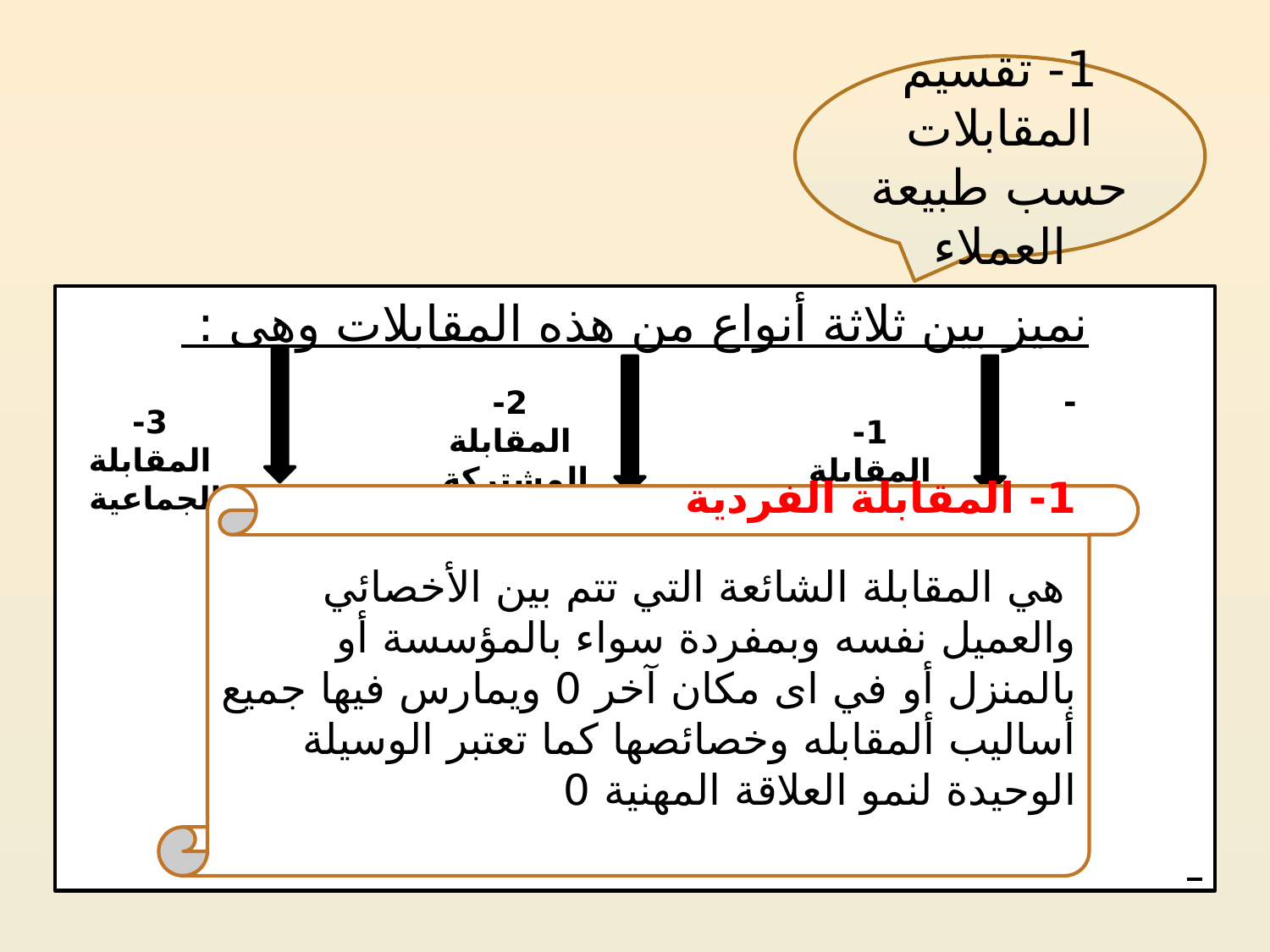

1- تقسيم المقابلات حسب طبيعة العملاء
نميز بين ثلاثة أنواع من هذه المقابلات وهى :

2- المقابلة المشتركة
3- المقابلة الجماعية
1- المقابلة الفردية

-

1- المقابلة الفردية

 هي المقابلة الشائعة التي تتم بين الأخصائي والعميل نفسه وبمفردة سواء بالمؤسسة أو بالمنزل أو في اى مكان آخر 0 ويمارس فيها جميع أساليب ألمقابله وخصائصها كما تعتبر الوسيلة  الوحيدة لنمو العلاقة المهنية 0